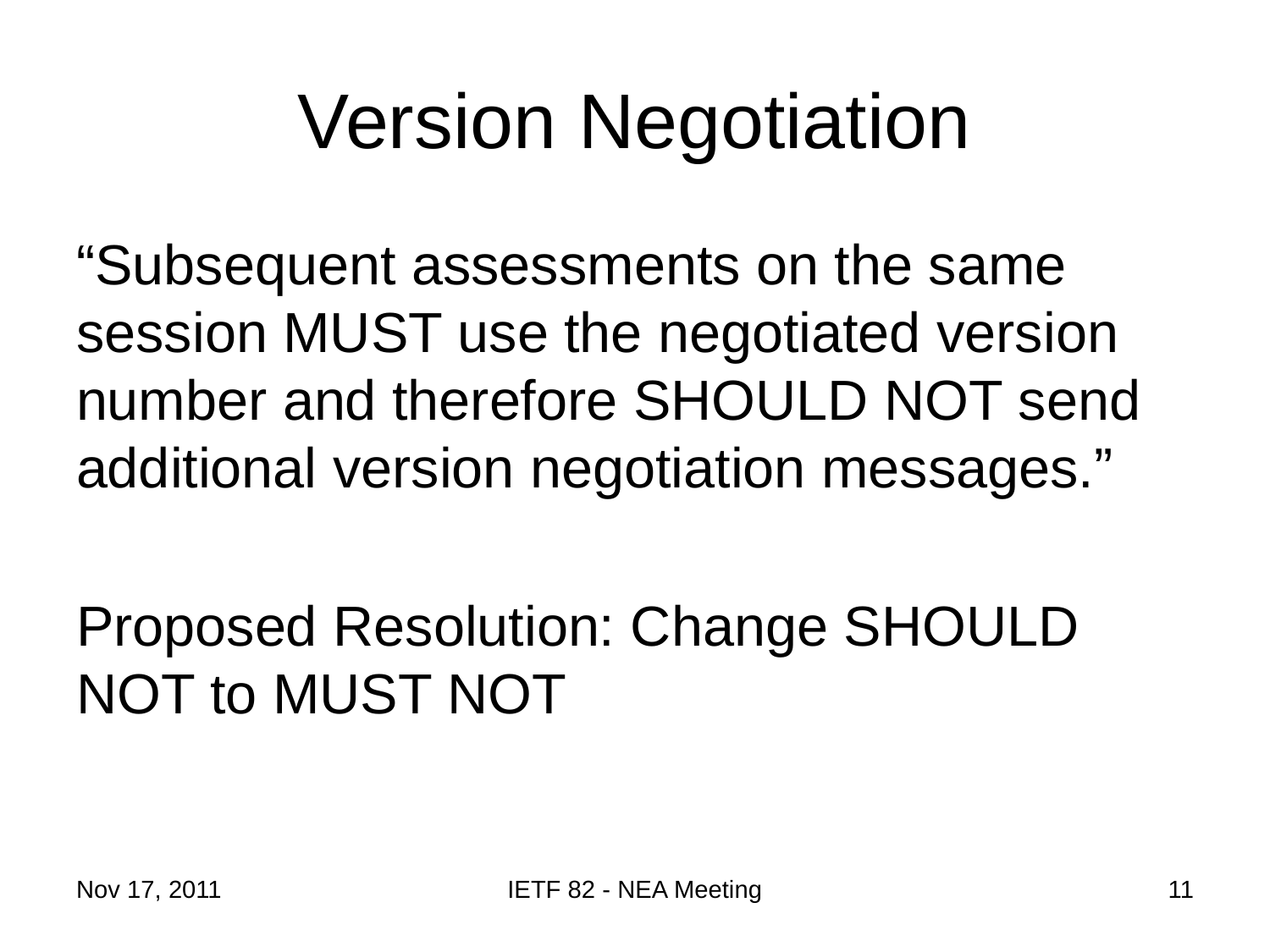

# Version Negotiation
“Subsequent assessments on the same session MUST use the negotiated version number and therefore SHOULD NOT send additional version negotiation messages.”

Proposed Resolution: Change SHOULD NOT to MUST NOT
Nov 17, 2011
IETF 82 - NEA Meeting
11